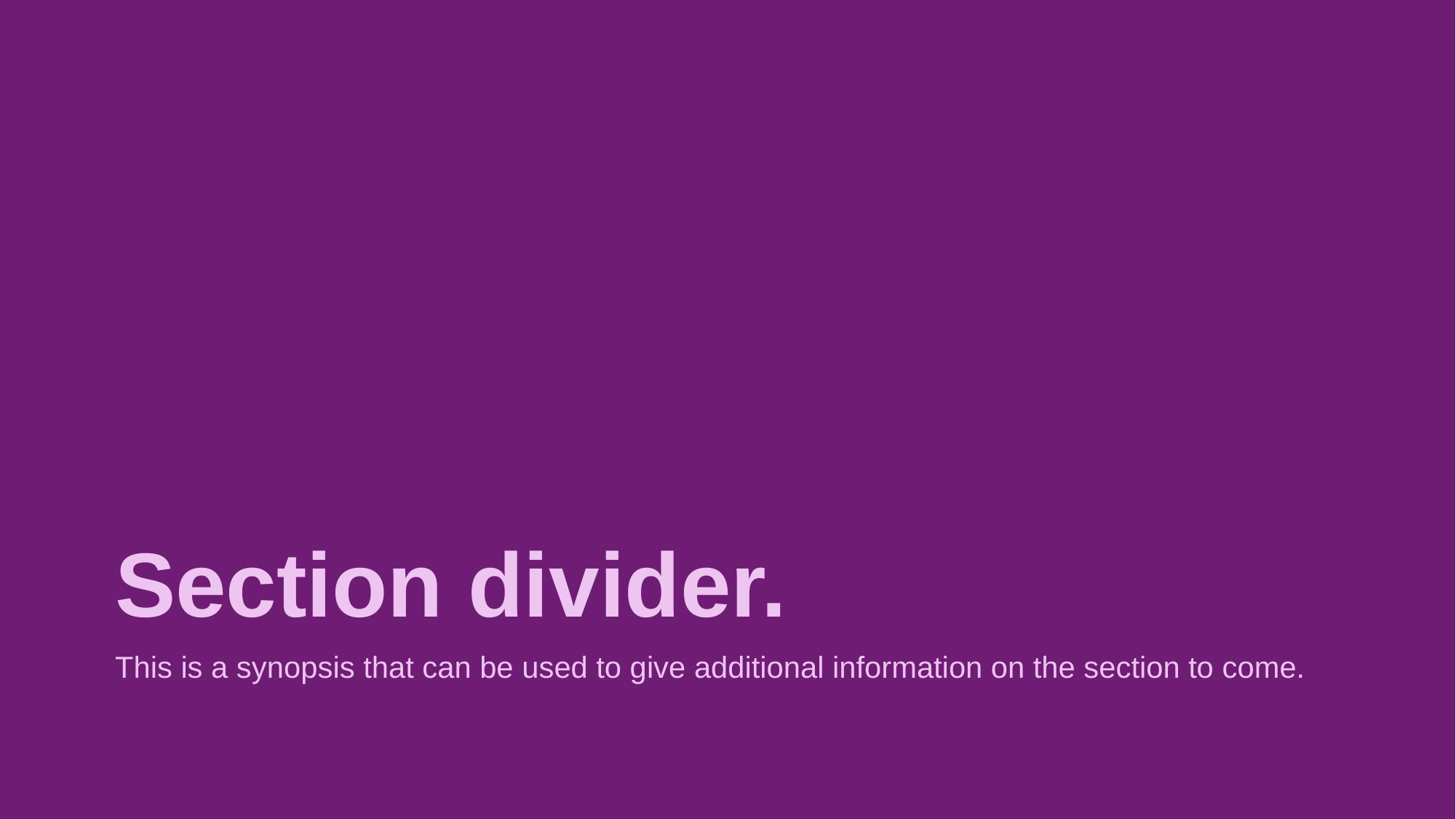

Section divider.
This is a synopsis that can be used to give additional information on the section to come.